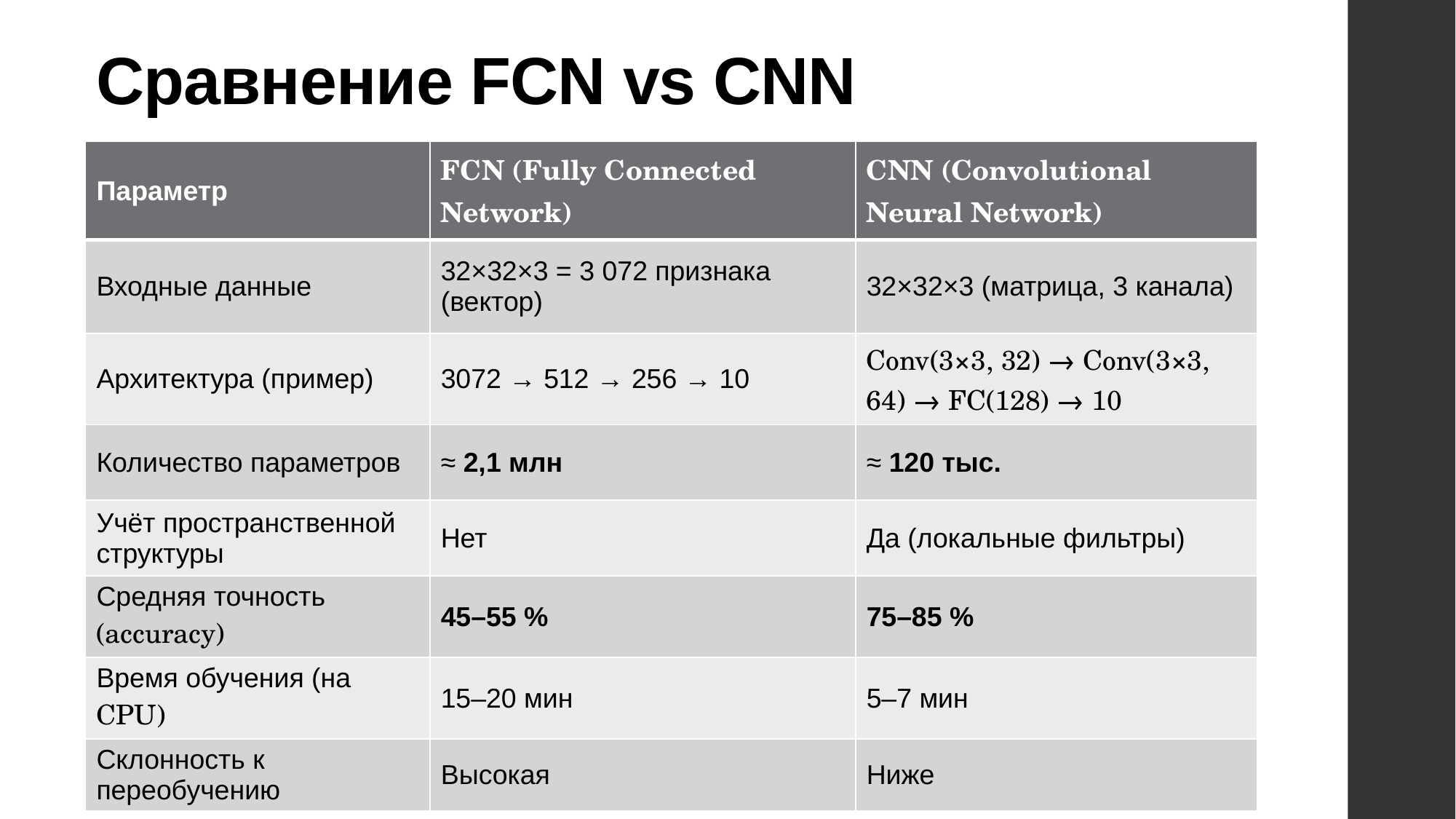

# Сравнение FCN vs CNN
| Параметр | FCN (Fully Connected Network) | CNN (Convolutional Neural Network) |
| --- | --- | --- |
| Входные данные | 32×32×3 = 3 072 признака (вектор) | 32×32×3 (матрица, 3 канала) |
| Архитектура (пример) | 3072 → 512 → 256 → 10 | Conv(3×3, 32) → Conv(3×3, 64) → FC(128) → 10 |
| Количество параметров | ≈ 2,1 млн | ≈ 120 тыс. |
| Учёт пространственной структуры | Нет | Да (локальные фильтры) |
| Средняя точность (accuracy) | 45–55 % | 75–85 % |
| Время обучения (на CPU) | 15–20 мин | 5–7 мин |
| Склонность к переобучению | Высокая | Ниже |